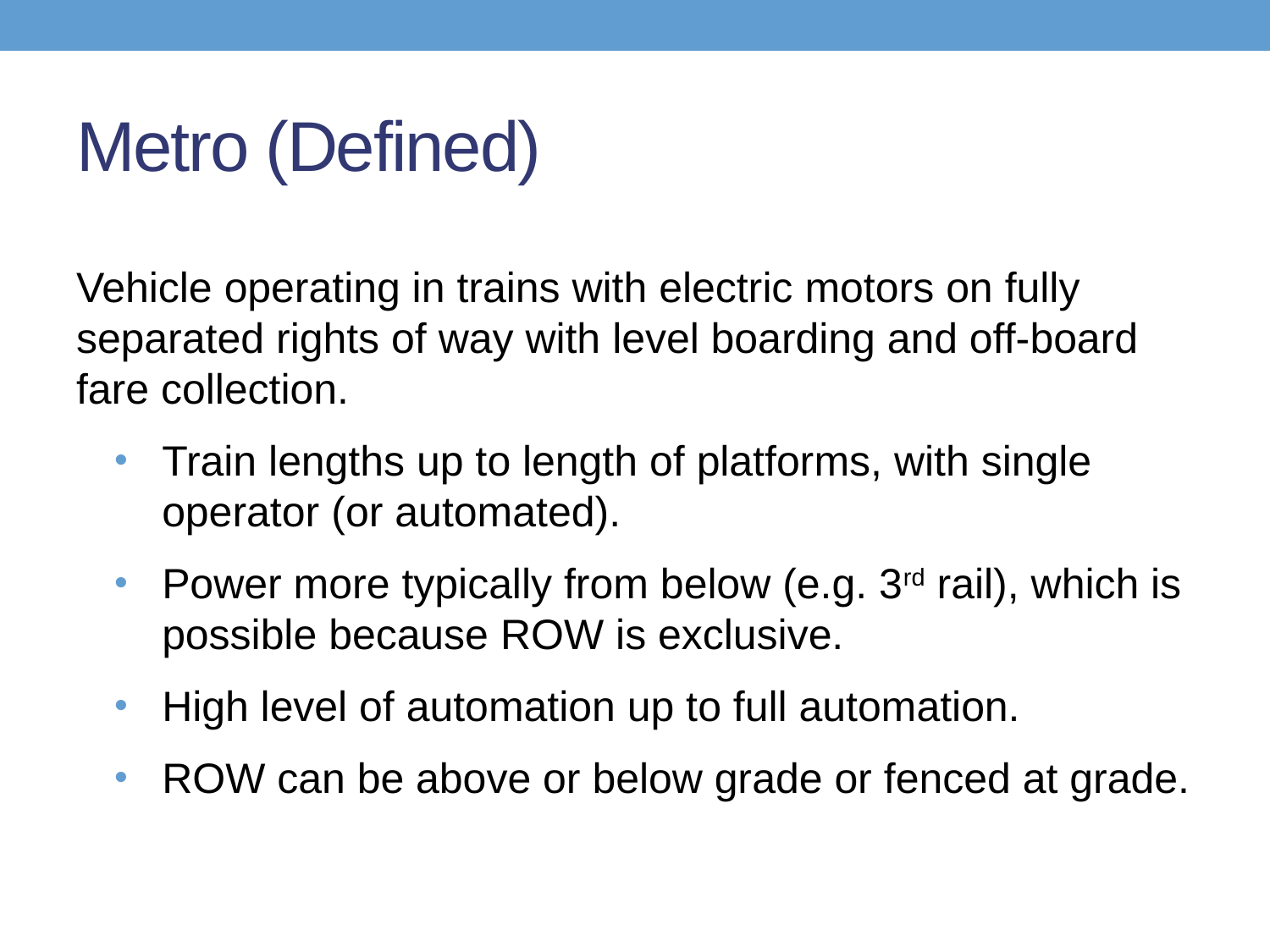

# Metro (Defined)
Vehicle operating in trains with electric motors on fully separated rights of way with level boarding and off-board fare collection.
Train lengths up to length of platforms, with single operator (or automated).
Power more typically from below (e.g. 3rd rail), which is possible because ROW is exclusive.
High level of automation up to full automation.
ROW can be above or below grade or fenced at grade.